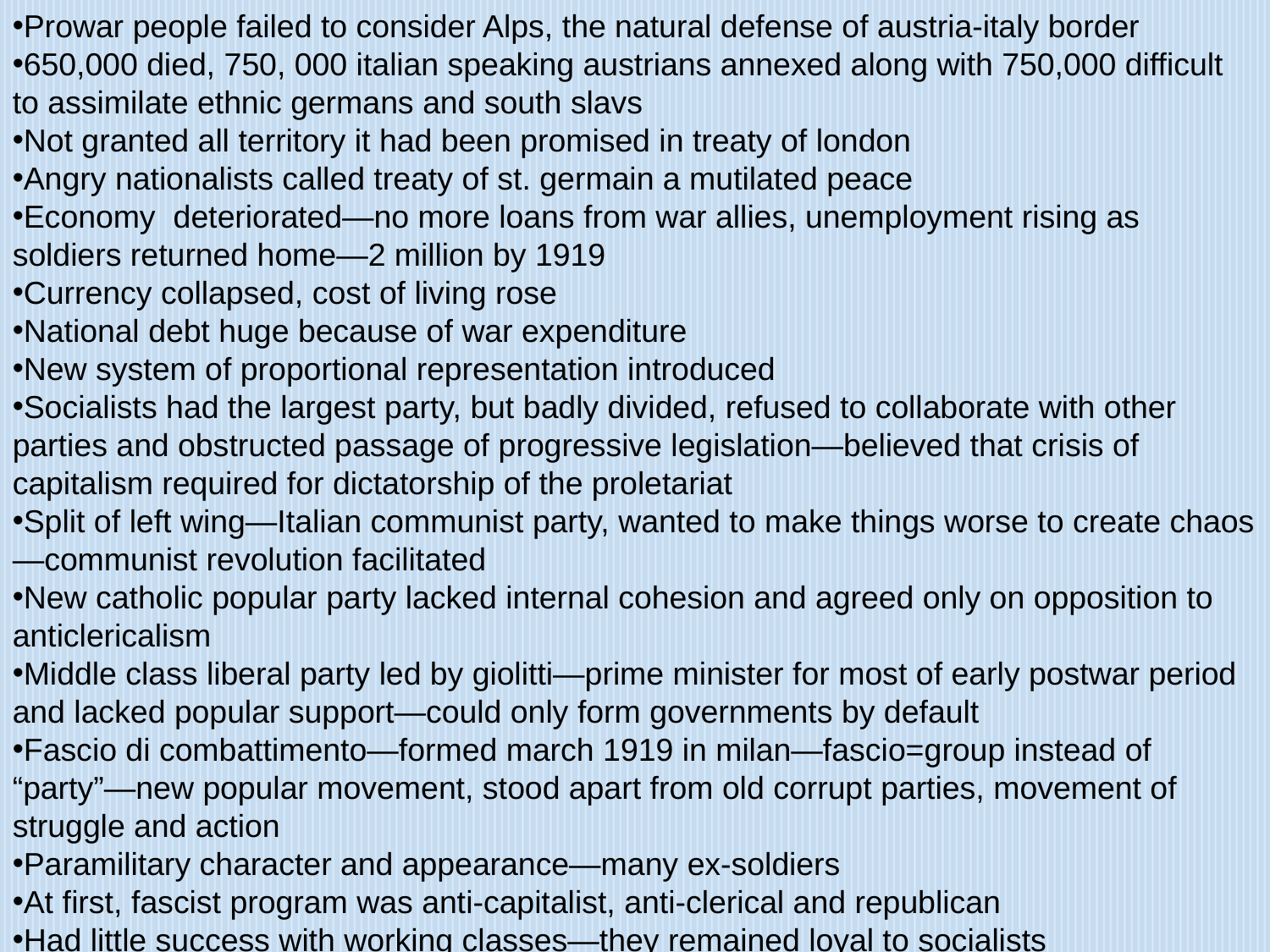

Prowar people failed to consider Alps, the natural defense of austria-italy border
650,000 died, 750, 000 italian speaking austrians annexed along with 750,000 difficult to assimilate ethnic germans and south slavs
Not granted all territory it had been promised in treaty of london
Angry nationalists called treaty of st. germain a mutilated peace
Economy  deteriorated—no more loans from war allies, unemployment rising as soldiers returned home—2 million by 1919
Currency collapsed, cost of living rose
National debt huge because of war expenditure
New system of proportional representation introduced
Socialists had the largest party, but badly divided, refused to collaborate with other parties and obstructed passage of progressive legislation—believed that crisis of capitalism required for dictatorship of the proletariat
Split of left wing—Italian communist party, wanted to make things worse to create chaos—communist revolution facilitated
New catholic popular party lacked internal cohesion and agreed only on opposition to anticlericalism
Middle class liberal party led by giolitti—prime minister for most of early postwar period and lacked popular support—could only form governments by default
Fascio di combattimento—formed march 1919 in milan—fascio=group instead of “party”—new popular movement, stood apart from old corrupt parties, movement of struggle and action
Paramilitary character and appearance—many ex-soldiers
At first, fascist program was anti-capitalist, anti-clerical and republican
Had little success with working classes—they remained loyal to socialists